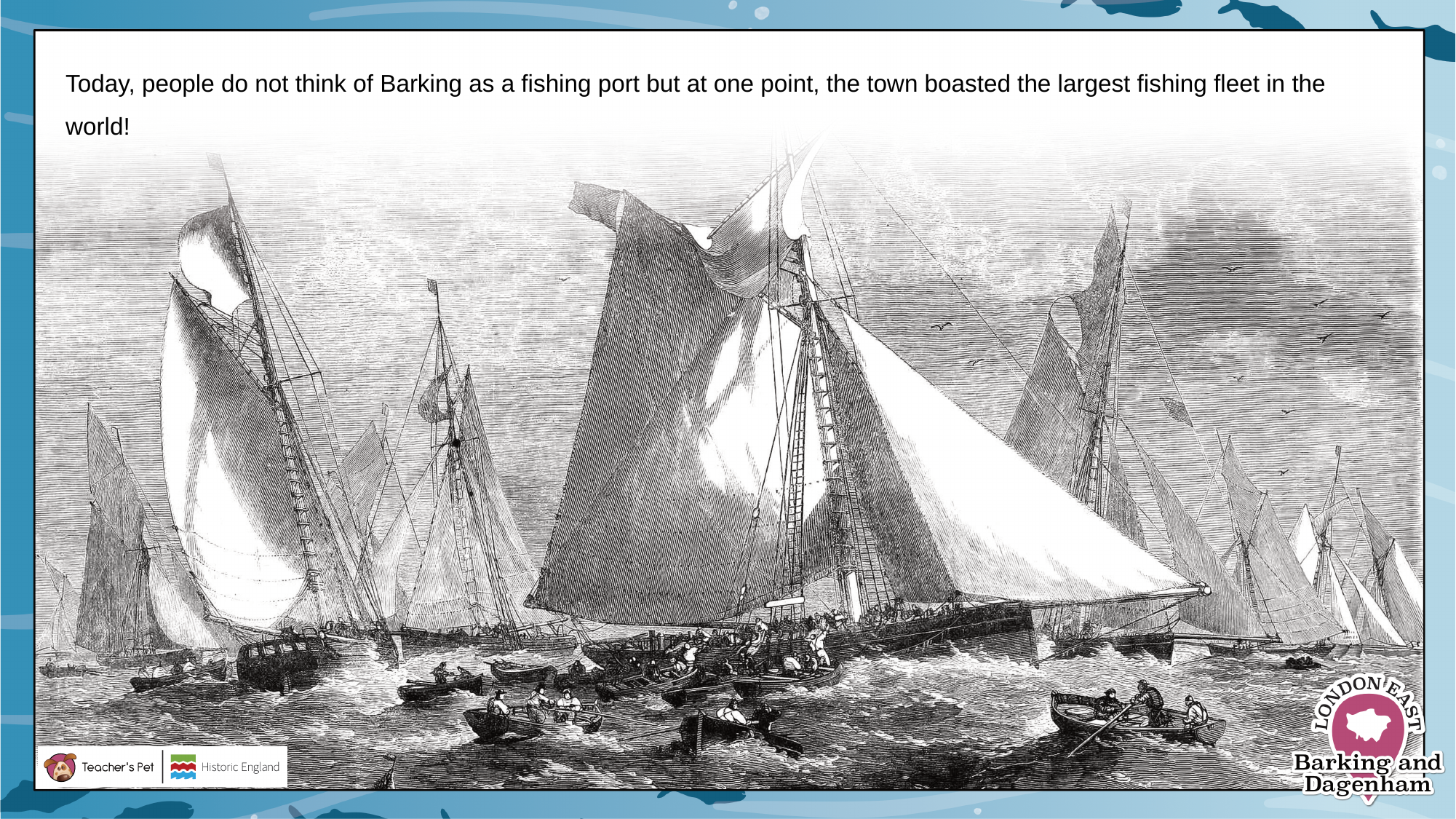

Fishing Fleet
Today, people do not think of Barking as a fishing port but at one point, the town boasted the largest fishing fleet in the world!